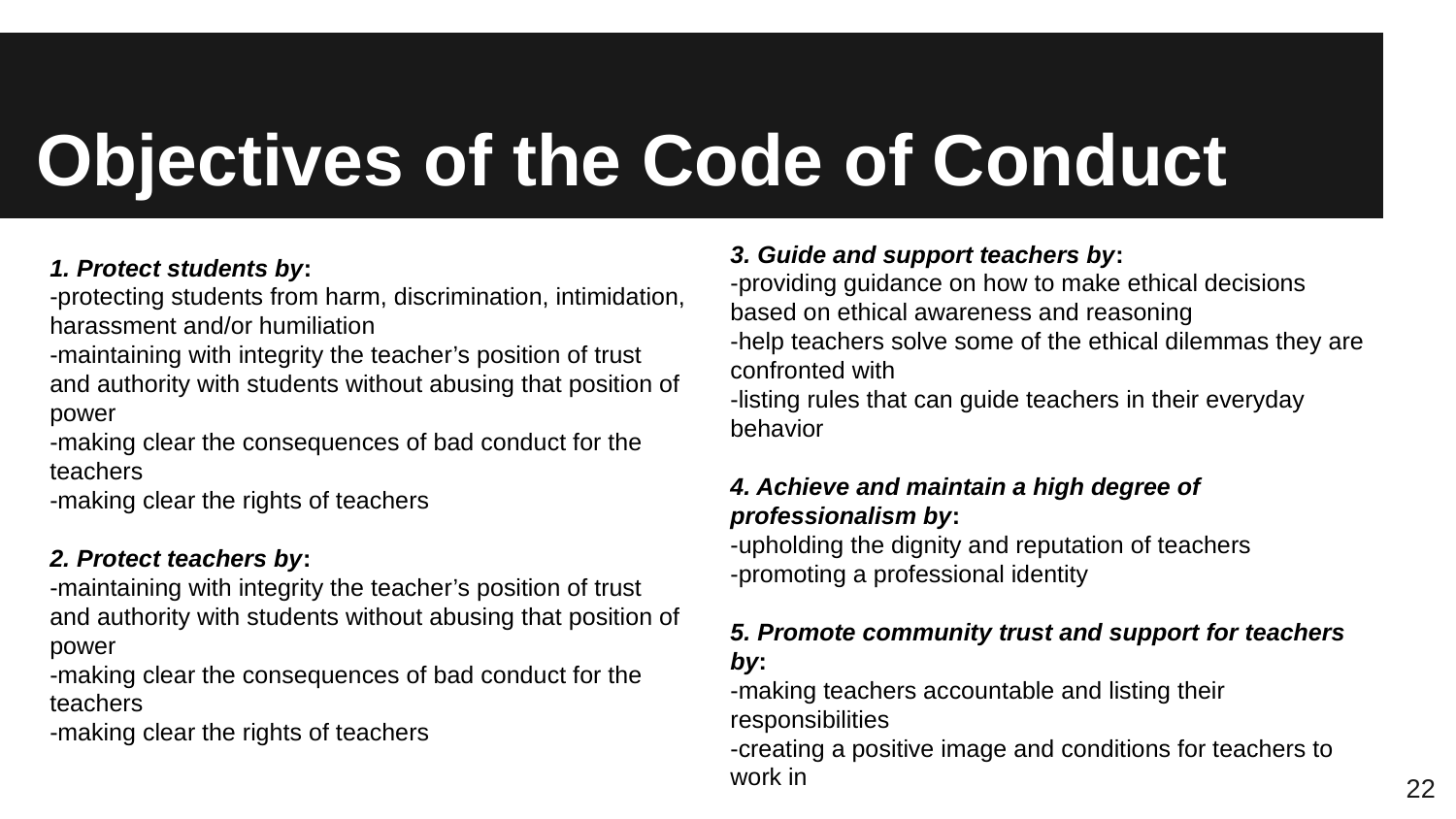

# Objectives of the Code of Conduct
3. Guide and support teachers by:
-providing guidance on how to make ethical decisions based on ethical awareness and reasoning
-help teachers solve some of the ethical dilemmas they are confronted with
-listing rules that can guide teachers in their everyday behavior

4. Achieve and maintain a high degree of professionalism by:
-upholding the dignity and reputation of teachers
-promoting a professional identity

5. Promote community trust and support for teachers by:
-making teachers accountable and listing their responsibilities
-creating a positive image and conditions for teachers to work in
1. Protect students by:
-protecting students from harm, discrimination, intimidation, harassment and/or humiliation
-maintaining with integrity the teacher’s position of trust and authority with students without abusing that position of power
-making clear the consequences of bad conduct for the teachers
-making clear the rights of teachers

2. Protect teachers by:
-maintaining with integrity the teacher’s position of trust and authority with students without abusing that position of power
-making clear the consequences of bad conduct for the teachers
-making clear the rights of teachers

22